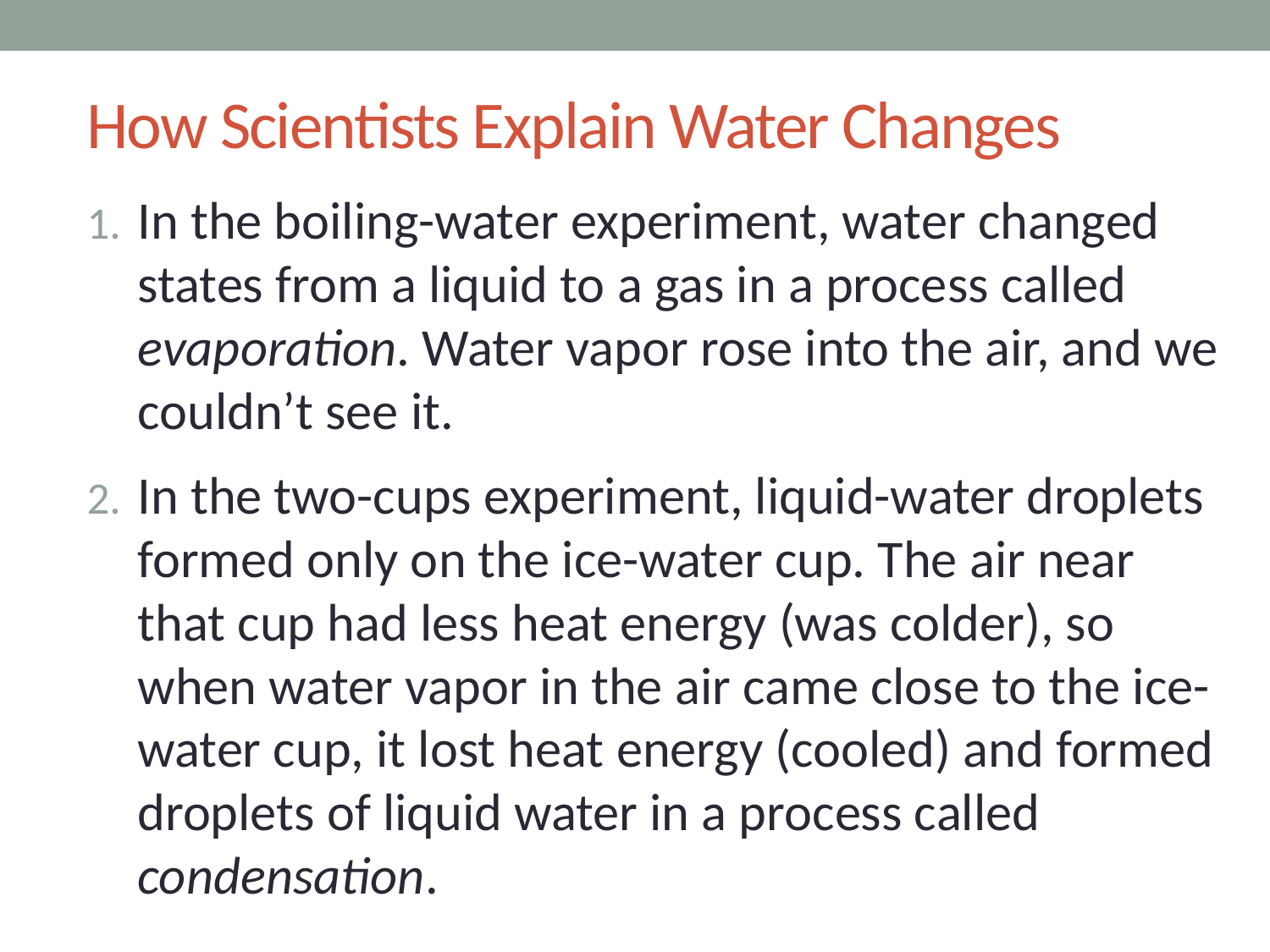

# How Scientists Explain Water Changes
In the boiling-water experiment, water changed states from a liquid to a gas in a process called evaporation. Water vapor rose into the air, and we couldn’t see it.
In the two-cups experiment, liquid-water droplets formed only on the ice-water cup. The air near that cup had less heat energy (was colder), so when water vapor in the air came close to the ice-water cup, it lost heat energy (cooled) and formed droplets of liquid water in a process called condensation.